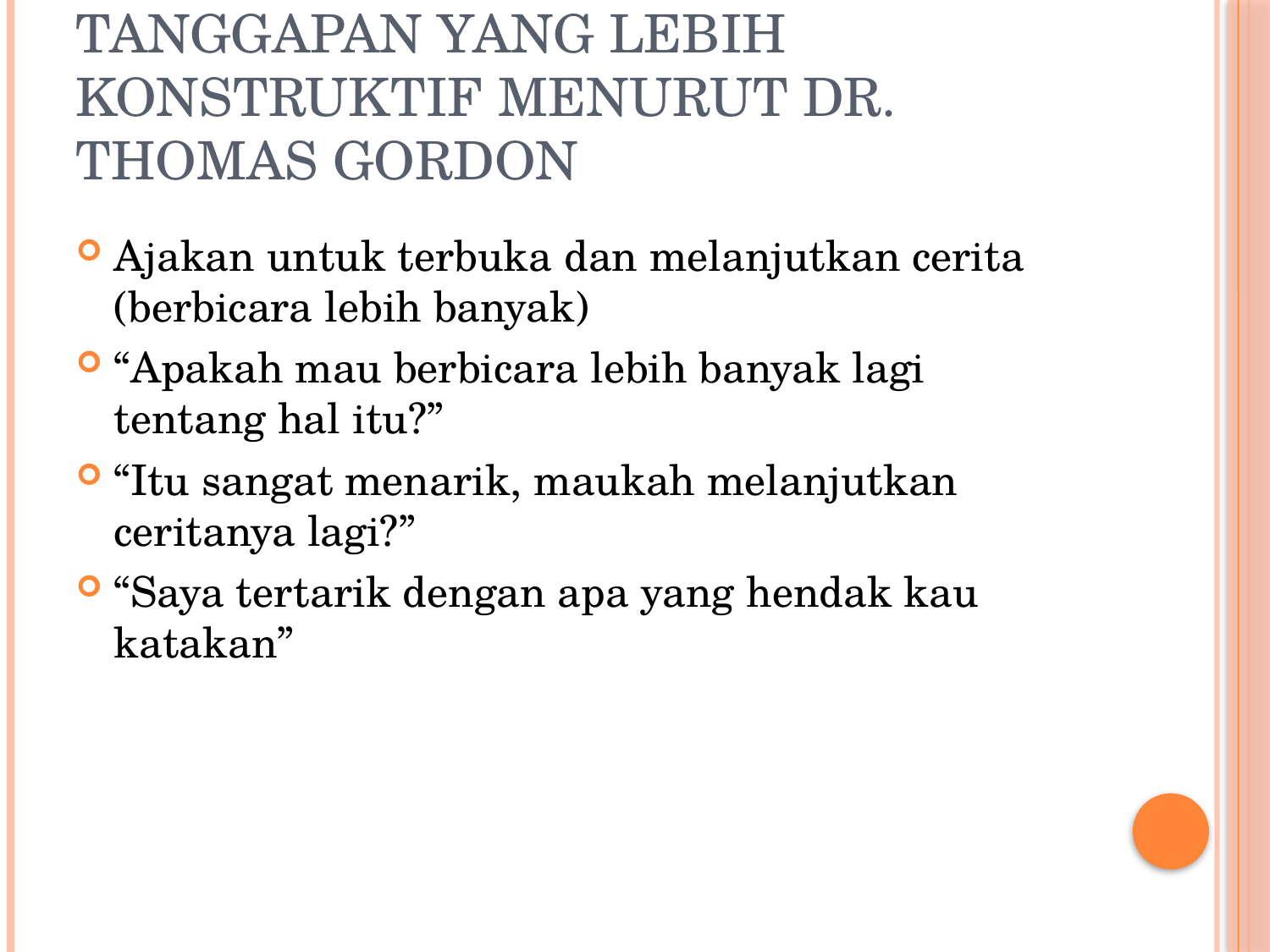

# Tanggapan yang lebih konstruktif menurut dr. thomas gordon
Ajakan untuk terbuka dan melanjutkan cerita (berbicara lebih banyak)
“Apakah mau berbicara lebih banyak lagi tentang hal itu?”
“Itu sangat menarik, maukah melanjutkan ceritanya lagi?”
“Saya tertarik dengan apa yang hendak kau katakan”